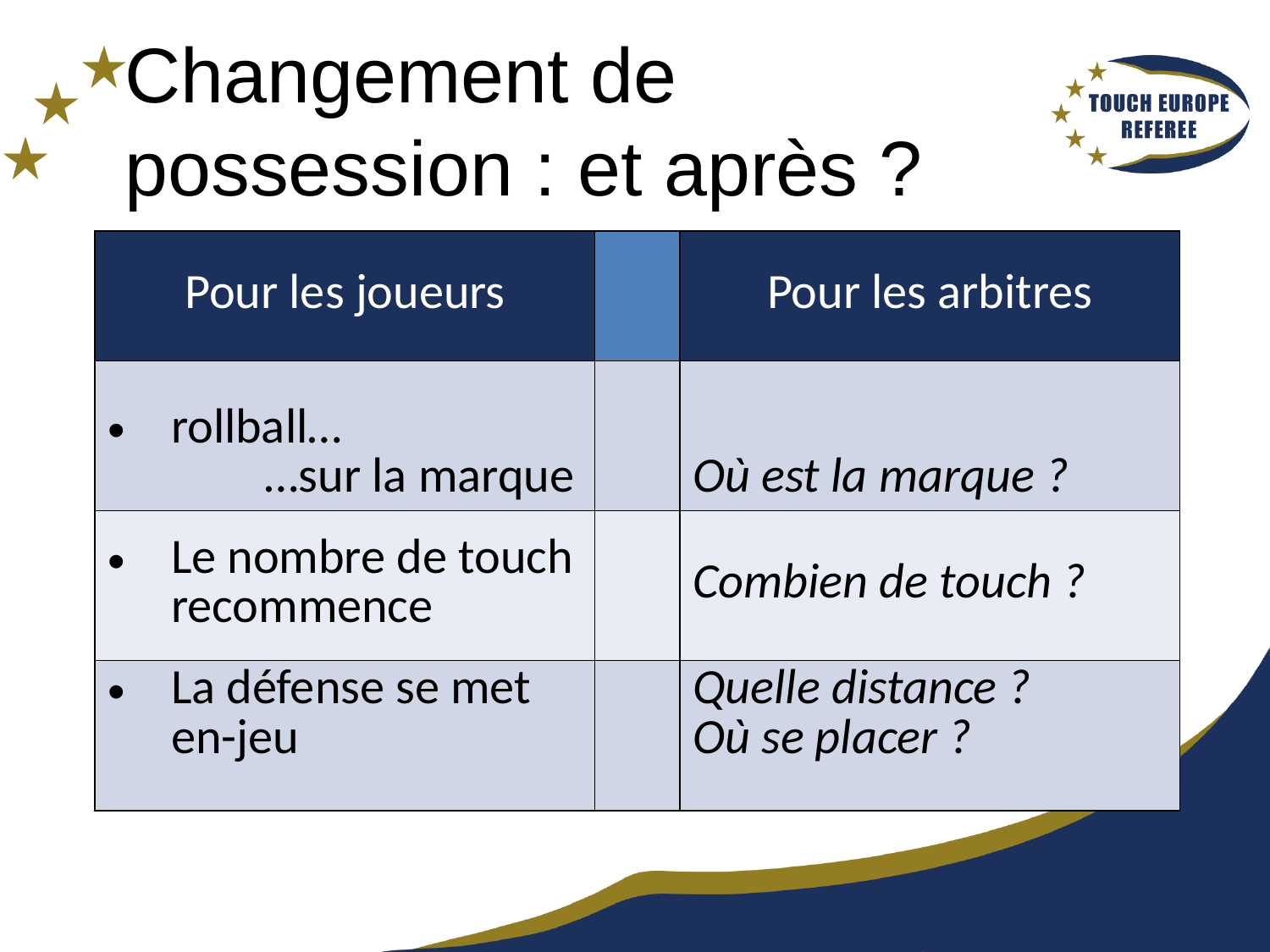

# Changement de possession : et après ?
| Pour les joueurs |  | Pour les arbitres |
| --- | --- | --- |
| rollball… …sur la marque |  | Où est la marque ? |
| Le nombre de touch recommence |  | Combien de touch ? |
| La défense se met en-jeu |  | Quelle distance ? Où se placer ? |